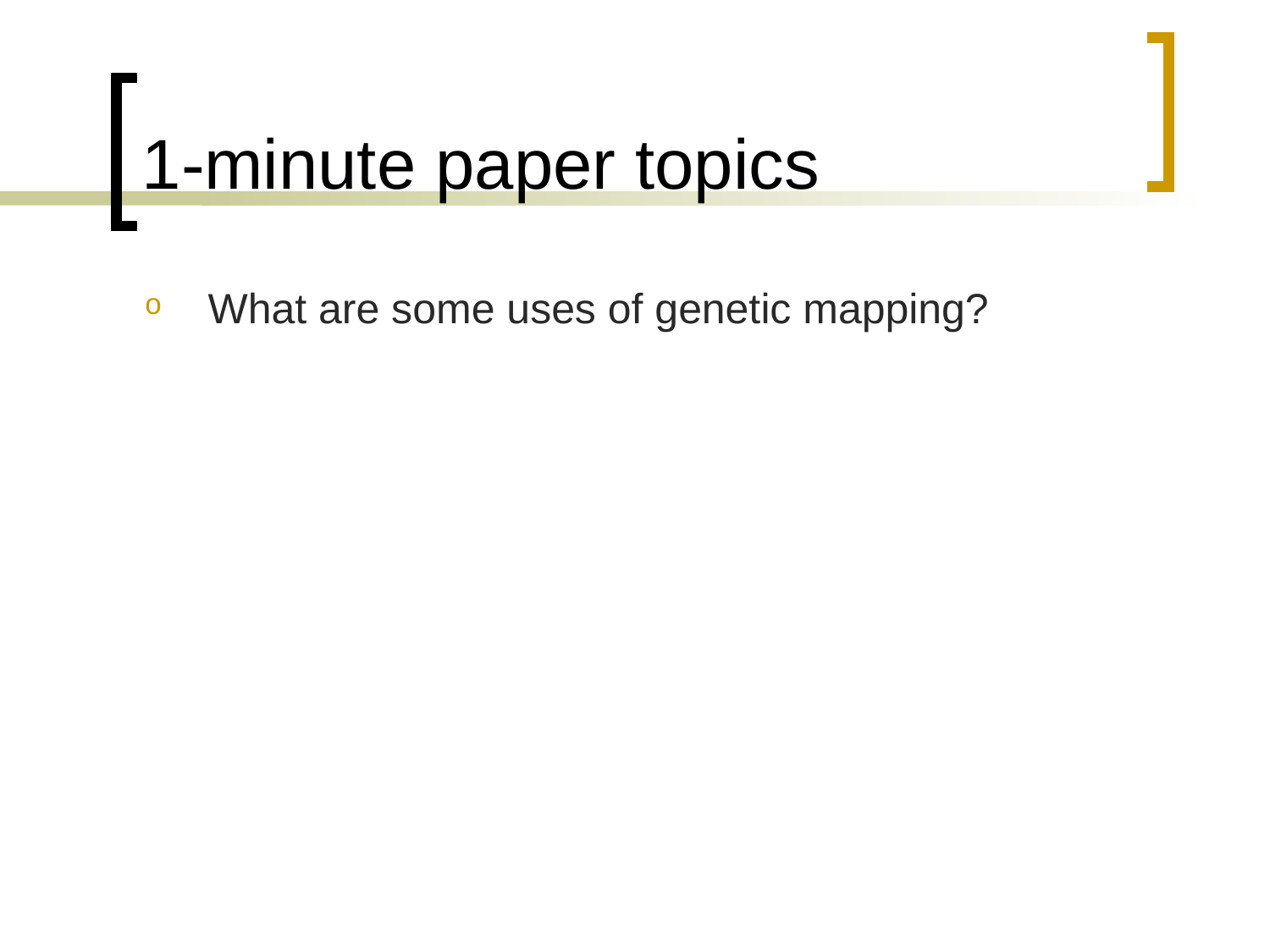

# 1-minute paper topics
What are some uses of genetic mapping?